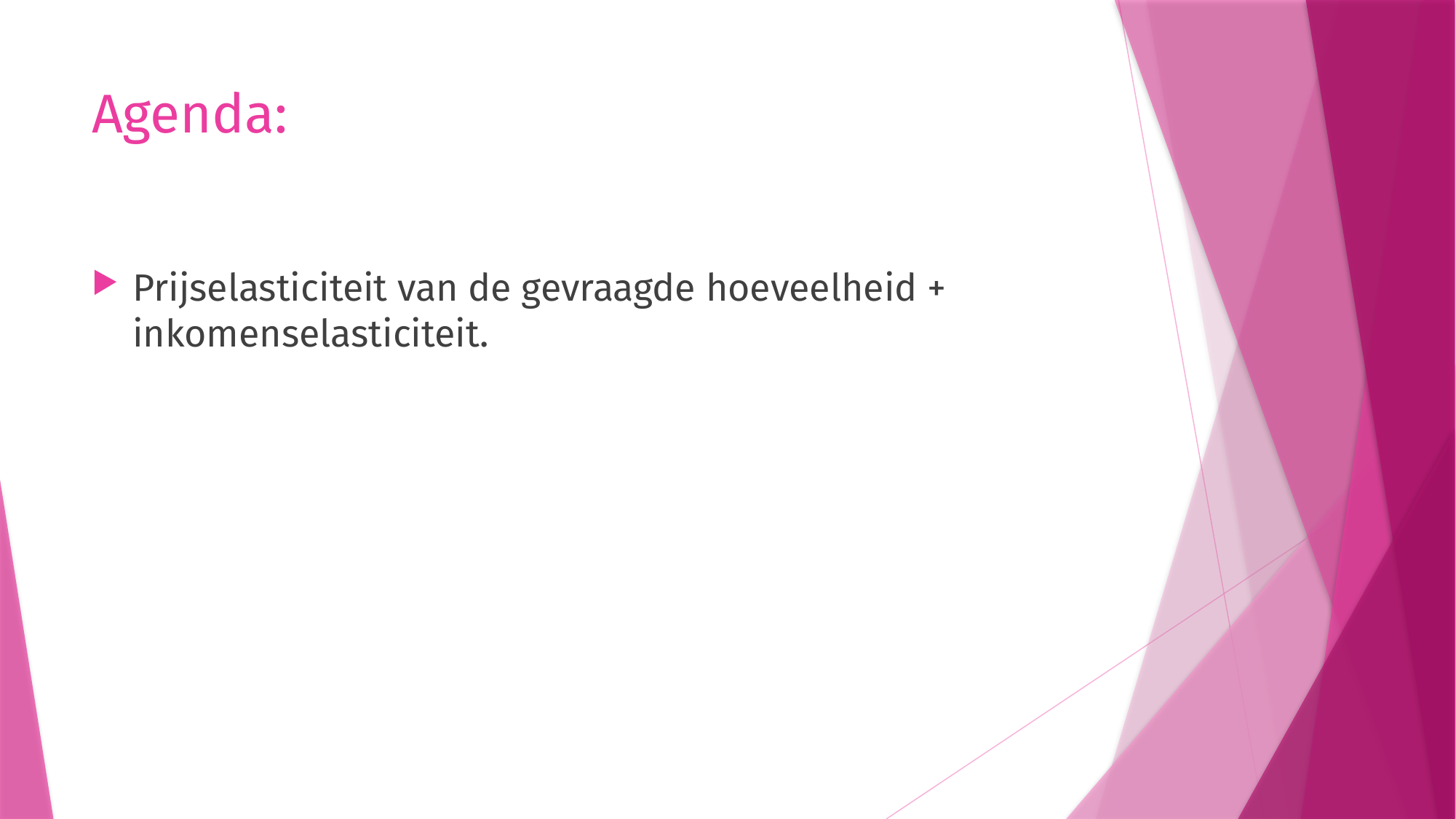

# Agenda:
Prijselasticiteit van de gevraagde hoeveelheid + inkomenselasticiteit.